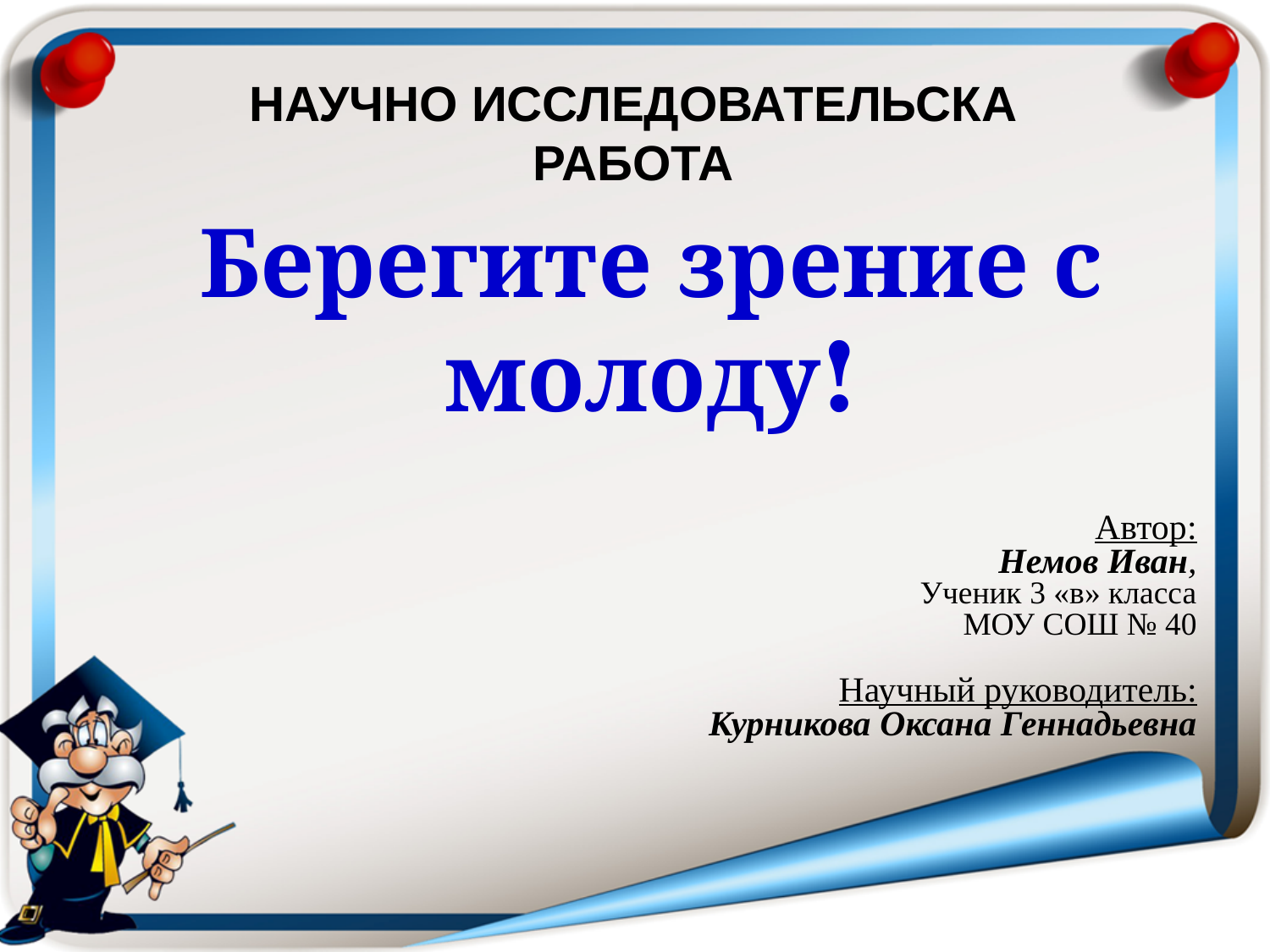

НАУЧНО ИССЛЕДОВАТЕЛЬСКА РАБОТА
Берегите зрение с молоду!
Автор:
Немов Иван,
Ученик 3 «в» класса
МОУ СОШ № 40

Научный руководитель:
Курникова Оксана Геннадьевна